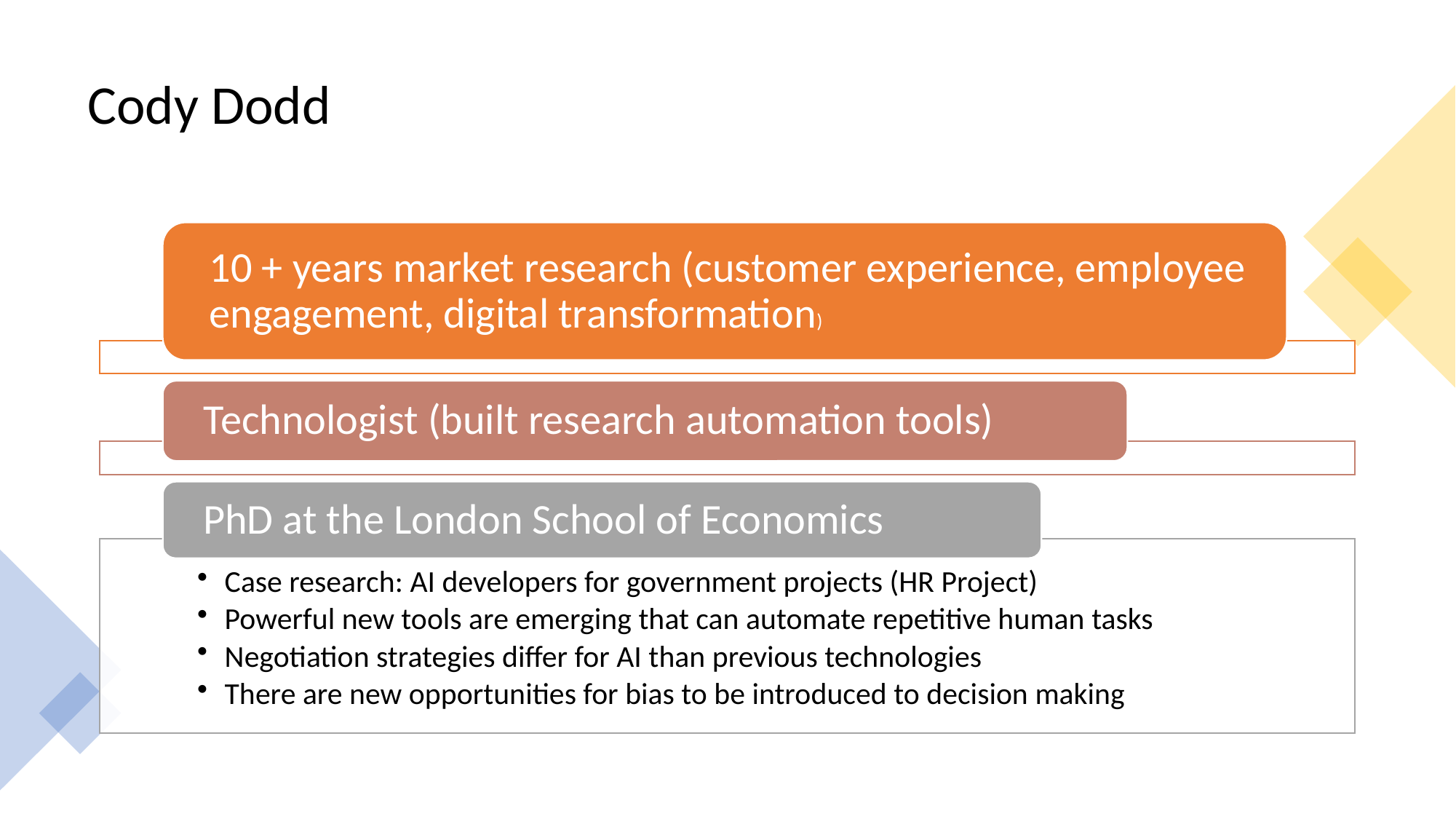

Cody Dodd

10 + years market research (customer experience, employee engagement, digital transformation)
Technologist (built research automation tools)
Case research: AI developers for government projects (HR Project)
Powerful new tools are emerging that can automate repetitive human tasks
Negotiation strategies differ for AI than previous technologies
There are new opportunities for bias to be introduced to decision making
PhD at the London School of Economics